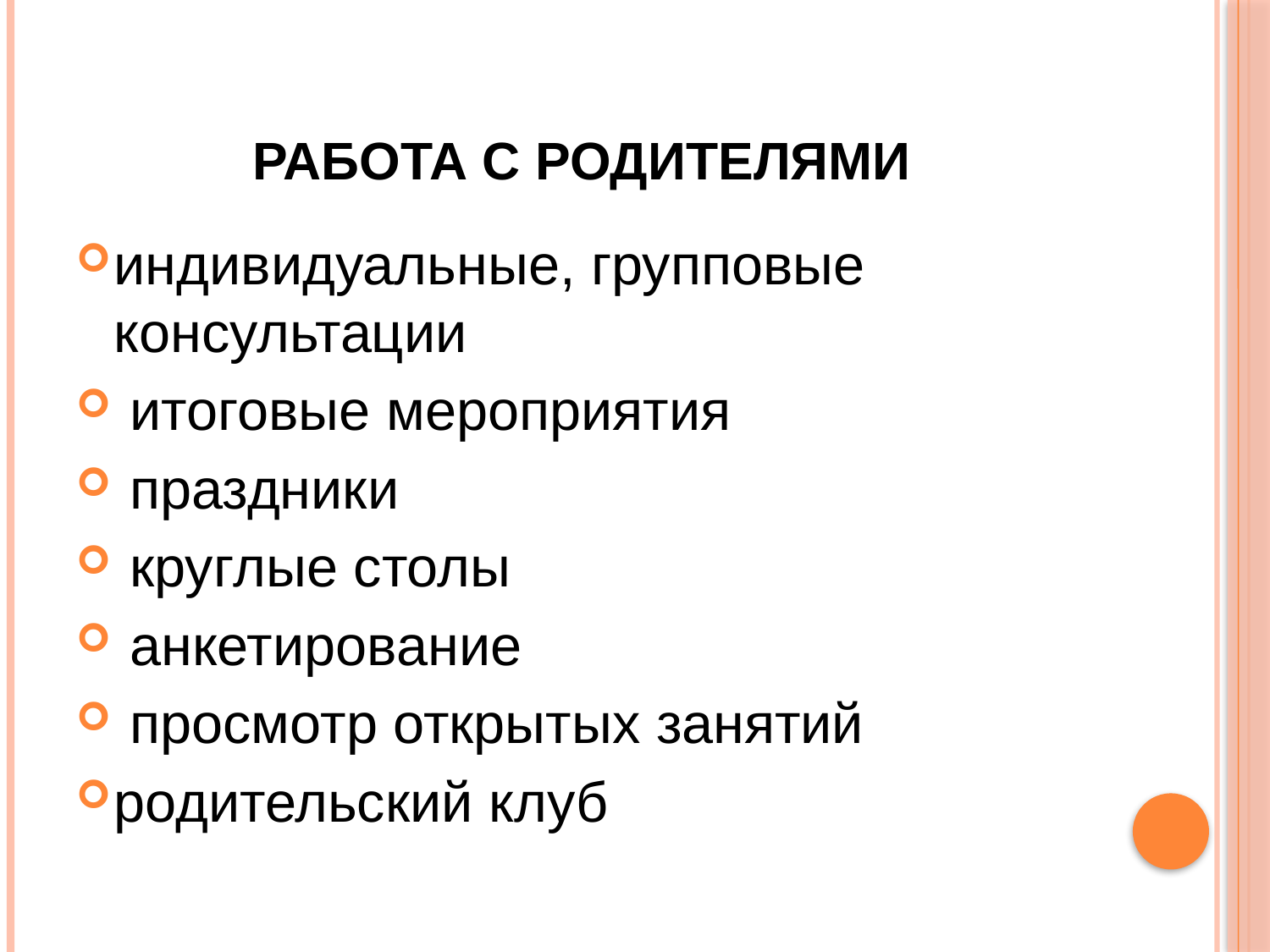

# Работа с родителями
индивидуальные, групповые консультации
 итоговые мероприятия
 праздники
 круглые столы
 анкетирование
 просмотр открытых занятий
родительский клуб